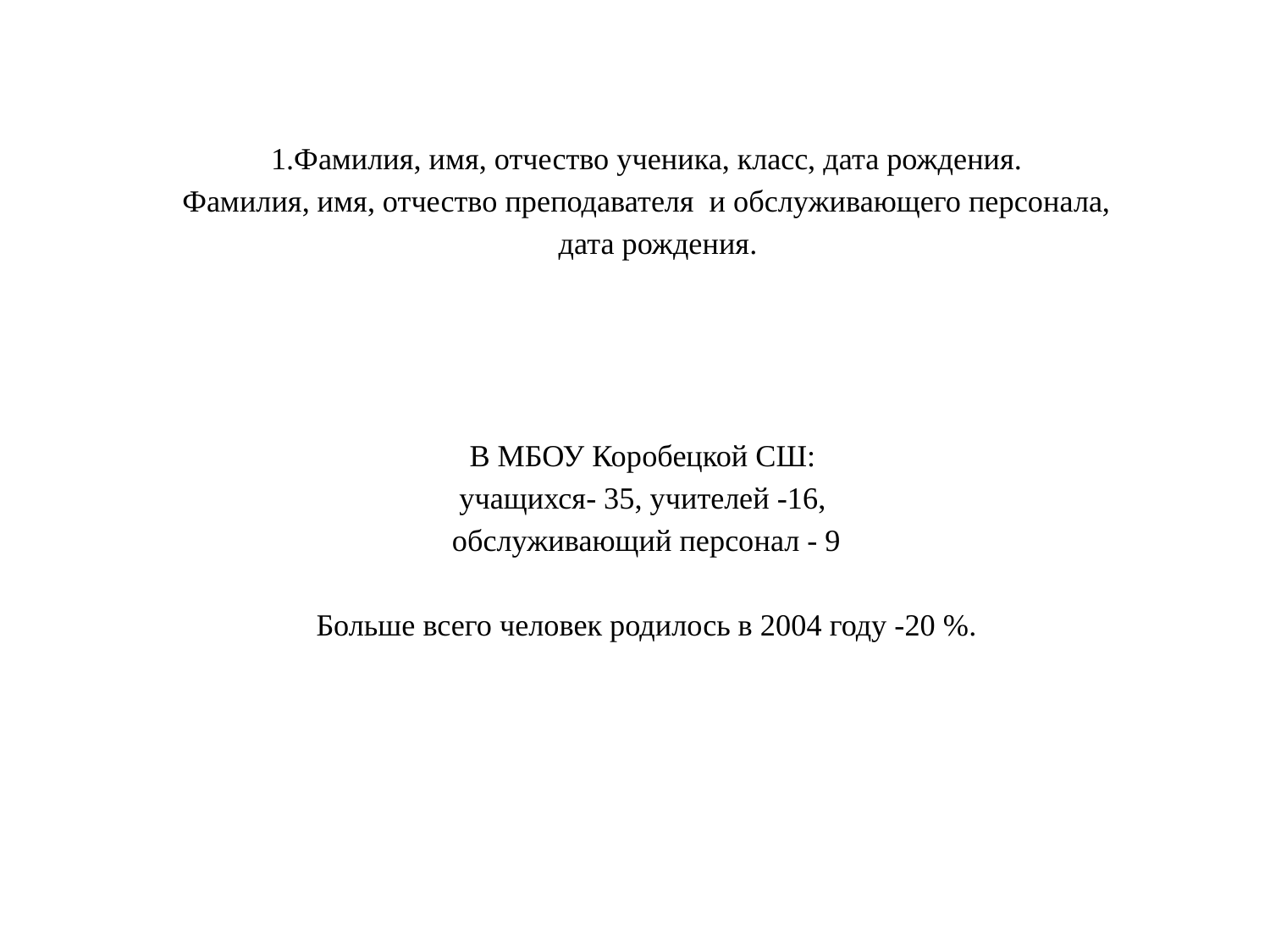

# 1.Фамилия, имя, отчество ученика, класс, дата рождения. Фамилия, имя, отчество преподавателя  и обслуживающего персонала, дата рождения. В МБОУ Коробецкой СШ: учащихся- 35, учителей -16, обслуживающий персонал - 9 Больше всего человек родилось в 2004 году -20 %.